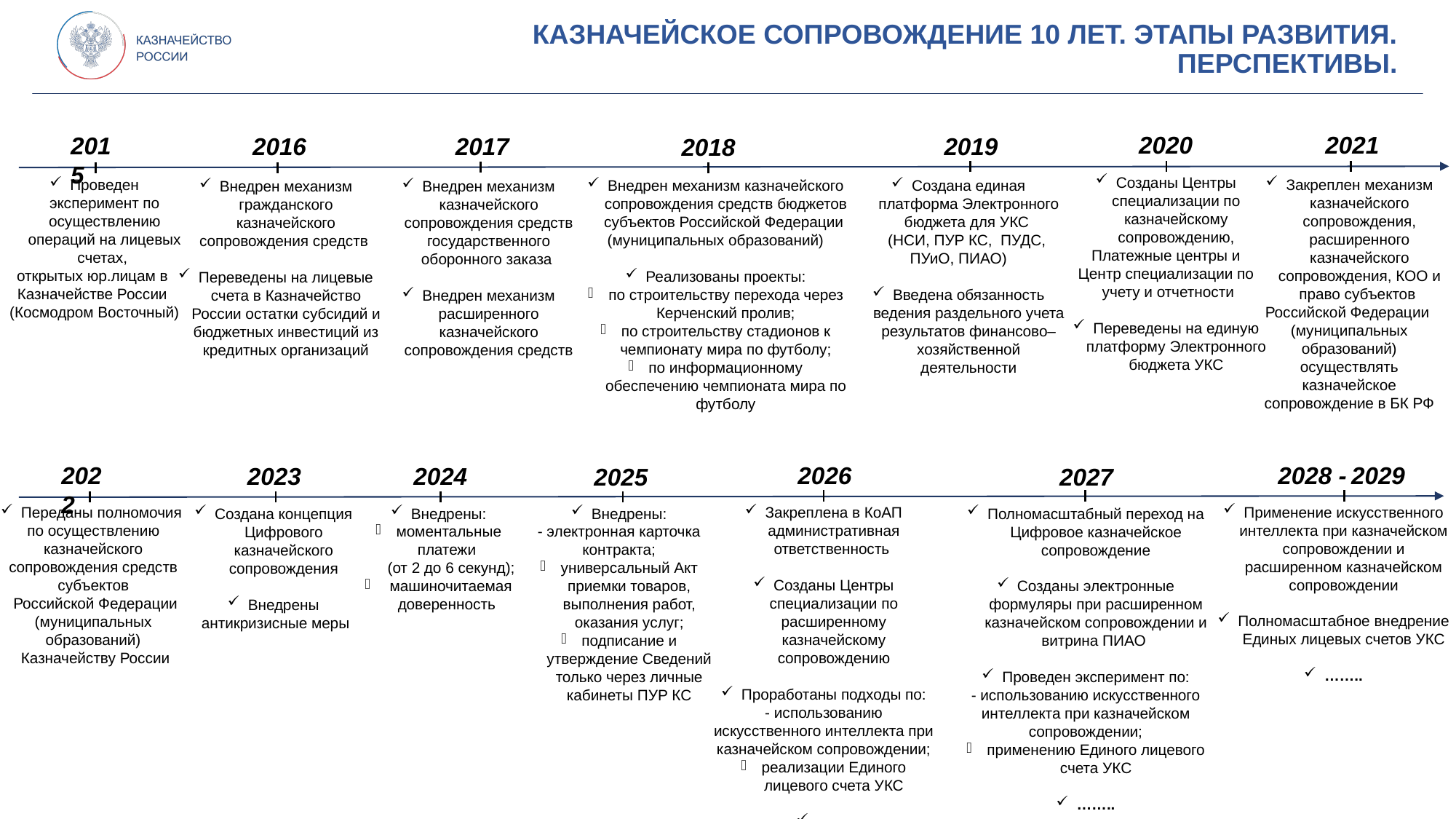

# КАЗНАЧЕЙСКОЕ СОПРОВОЖДЕНИЕ 10 ЛЕТ. ЭТАПЫ РАЗВИТИЯ. Перспективы.
2020
2021
2015
2016
2017
2019
2018
Закреплен механизм казначейского сопровождения, расширенного казначейского сопровождения, КОО и право субъектов
Российской Федерации
(муниципальных образований)
 осуществлять  казначейское сопровождение в БК РФ
Проведен эксперимент по осуществлению операций на лицевых счетах,
открытых юр.лицам в
Казначействе России
(Космодром Восточный)
Создана единая платформа Электронного бюджета для УКС
    (НСИ, ПУР КС,  ПУДС, ПУиО, ПИАО)

Введена обязанность ведения раздельного учета результатов финансово–хозяйственной деятельности
Внедрен механизм казначейского сопровождения средств бюджетов субъектов Российской Федерации
(муниципальных образований)

Реализованы проекты:
по строительству перехода через Керченский пролив;
по строительству стадионов к чемпионату мира по футболу;
по информационному обеспечению чемпионата мира по футболу
Внедрен механизм гражданского казначейского сопровождения средств

Переведены на лицевые счета в Казначейство России остатки субсидий и бюджетных инвестиций из кредитных организаций
Внедрен механизм казначейского сопровождения средств государственного оборонного заказа

Внедрен механизм расширенного казначейского сопровождения средств

Созданы Центры специализации по казначейскому сопровождению,
 Платежные центры и
Центр специализации по
 учету и отчетности

Переведены на единую платформу Электронного бюджета УКС

2028 -
2029
2022
2026
2023
2024
2027
2025
Применение искусственного интеллекта при казначейском сопровождении и расширенном казначейском сопровождении

Полномасштабное внедрение Единых лицевых счетов УКС

……..
Закреплена в КоАП административная ответственность

Созданы Центры специализации по расширенному казначейскому сопровождению

Проработаны подходы по:
- использованию искусственного интеллекта при казначейском сопровождении;
реализации Единого лицевого счета УКС

…….

Переданы полномочия
по осуществлению казначейского сопровождения средств субъектов
 Российской Федерации (муниципальных образований)
 Казначейству России
Внедрены:
- электронная карточка контракта;
универсальный Акт приемки товаров, выполнения работ, оказания услуг;
подписание и утверждение Сведений только через личные кабинеты ПУР КС

Полномасштабный переход на Цифровое казначейское сопровождение

Созданы электронные формуляры при расширенном казначейском сопровождении и витрина ПИАО

Проведен эксперимент по:
- использованию искусственного интеллекта при казначейском сопровождении;
применению Единого лицевого счета УКС

……..
Внедрены:
моментальные платежи
      (от 2 до 6 секунд);
 машиночитаемая доверенность
Создана концепция Цифрового казначейского сопровождения

Внедрены
 антикризисные меры